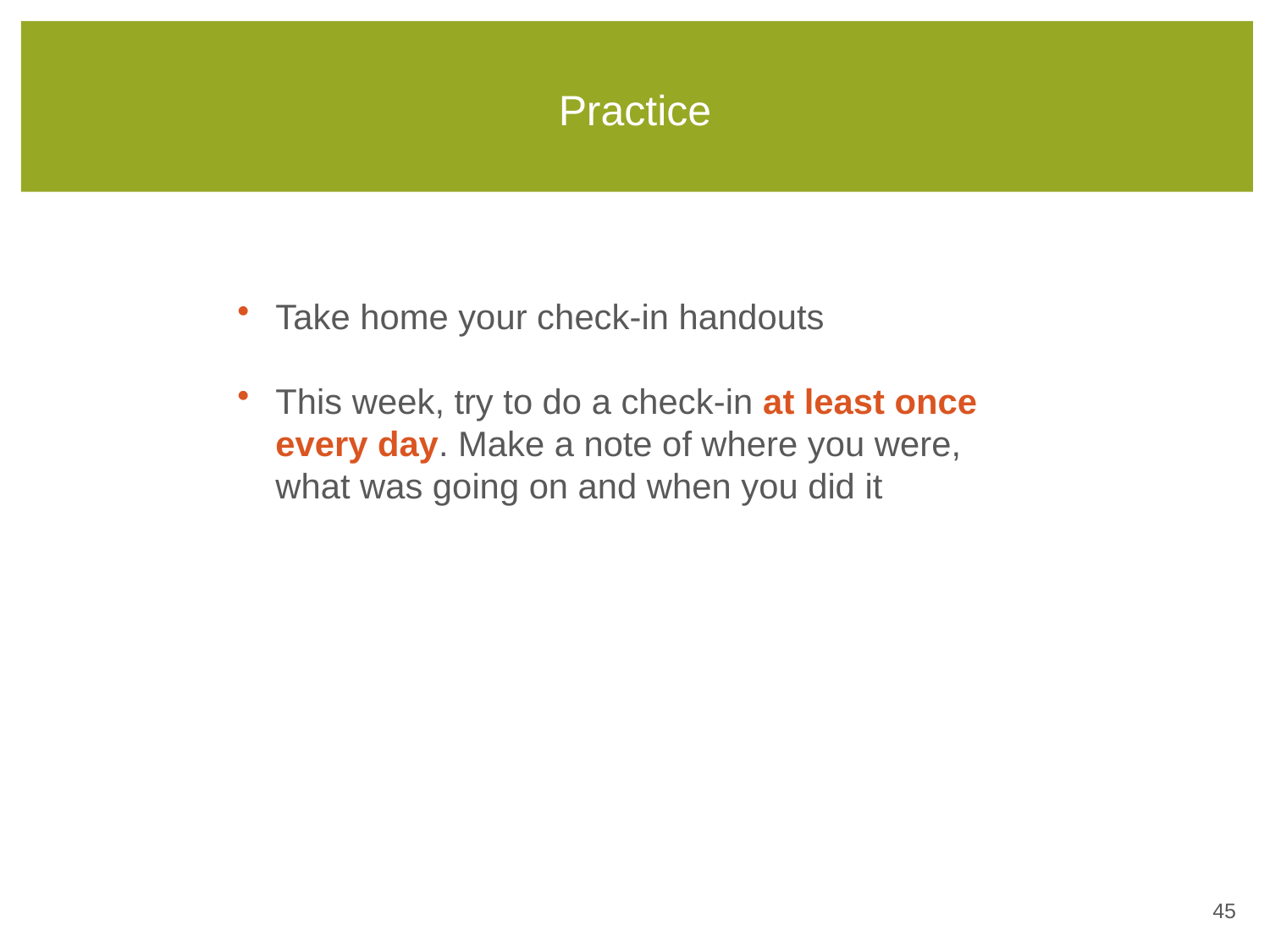

# Practice
Take home your check-in handouts
This week, try to do a check-in at least once every day. Make a note of where you were, what was going on and when you did it
45